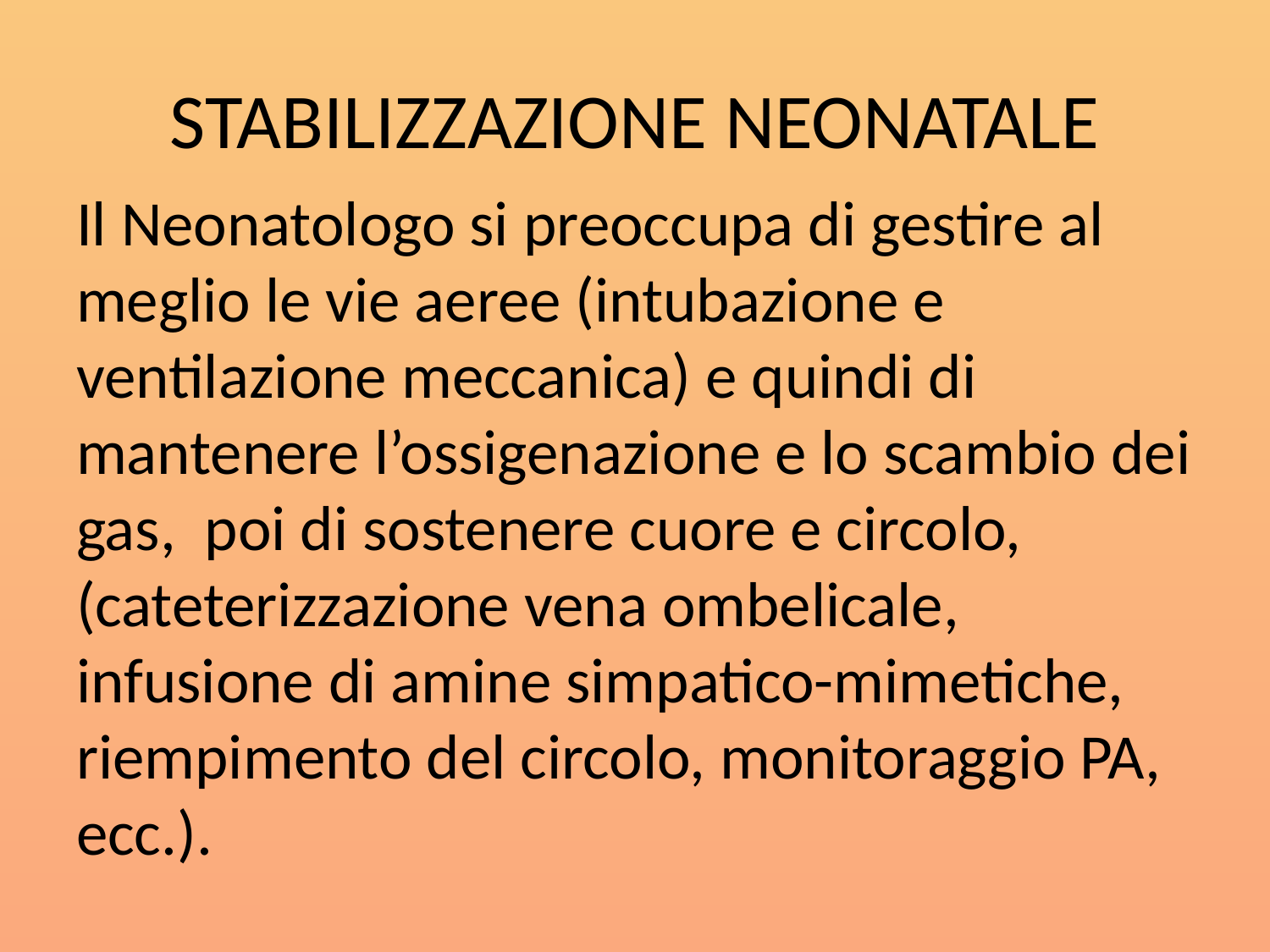

# STABILIZZAZIONE NEONATALE
Il Neonatologo si preoccupa di gestire al meglio le vie aeree (intubazione e ventilazione meccanica) e quindi di mantenere l’ossigenazione e lo scambio dei gas,  poi di sostenere cuore e circolo, (cateterizzazione vena ombelicale, infusione di amine simpatico-mimetiche, riempimento del circolo, monitoraggio PA, ecc.).